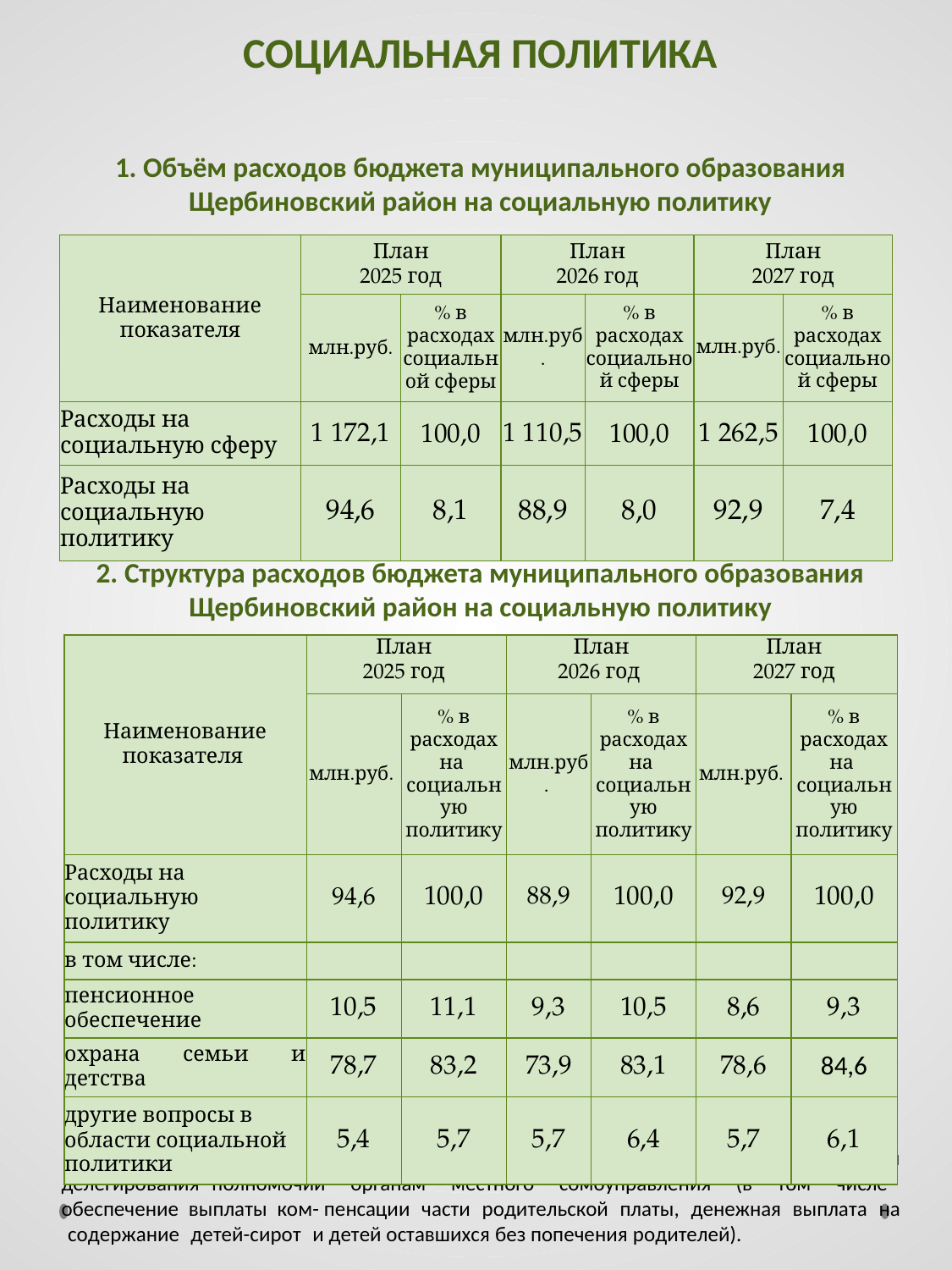

СОЦИАЛЬНАЯ ПОЛИТИКА

1. Объём расходов бюджета муниципального образования
Щербиновский район на социальную политику
| Наименование показателя | План 2025 год |  | План 2026 год |  | План 2027 год |  |
| --- | --- | --- | --- | --- | --- | --- |
|  | млн.руб. | % в расходах социальной сферы | млн.руб. | % в расходах социальной сферы | млн.руб. | % в расходах социальной сферы |
| Расходы на социальную сферу | 1 172,1 | 100,0 | 1 110,5 | 100,0 | 1 262,5 | 100,0 |
| Расходы на социальную политику | 94,6 | 8,1 | 88,9 | 8,0 | 92,9 | 7,4 |
2. Структура расходов бюджета муниципального образования Щербиновский район на социальную политику
| Наименование показателя | План 2025 год |  | План 2026 год |  | План 2027 год |  |
| --- | --- | --- | --- | --- | --- | --- |
|  | млн.руб. | % в расходах на социальную политику | млн.руб. | % в расходах на социальную политику | млн.руб. | % в расходах на социальную политику |
| Расходы на социальную политику | 94,6 | 100,0 | 88,9 | 100,0 | 92,9 | 100,0 |
| в том числе: |  |  |  |  |  |  |
| пенсионное обеспечение | 10,5 | 11,1 | 9,3 | 10,5 | 8,6 | 9,3 |
| охрана семьи и детства | 78,7 | 83,2 | 73,9 | 83,1 | 78,6 | 84,6 |
| другие вопросы в области социальной политики | 5,4 | 5,7 | 5,7 | 6,4 | 5,7 | 6,1 |
Большая часть расходов на социальную политику финансируется путем делегирования полномочий  органам  местного  сомоуправления  (в  том  числе  обеспечение  выплаты  ком- пенсации  части  родительской  платы,  денежная  выплата  на  содержание  детей-сирот  и детей оставшихся без попечения родителей).